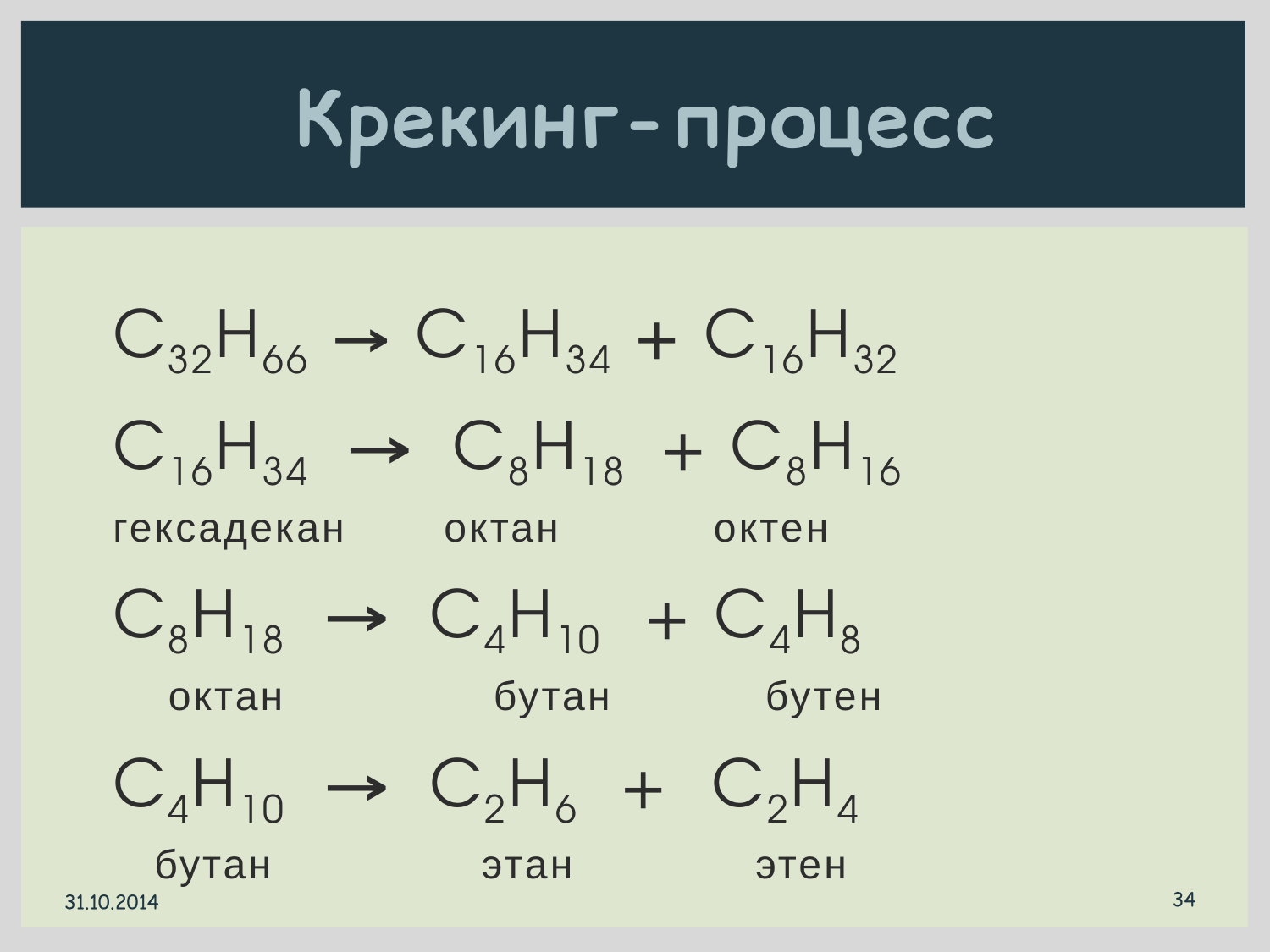

# Крекинг-процесс
C32H66 → C16H34 + C16H32
C16H34  →  C8H18  + C8H16
гексадекан       октан           октен
C8H18  →  C4H10  + C4H8
    октан               бутан           бутен
C4H10  →  C2H6  +  C2H4
   бутан               этан             этен
34
31.10.2014